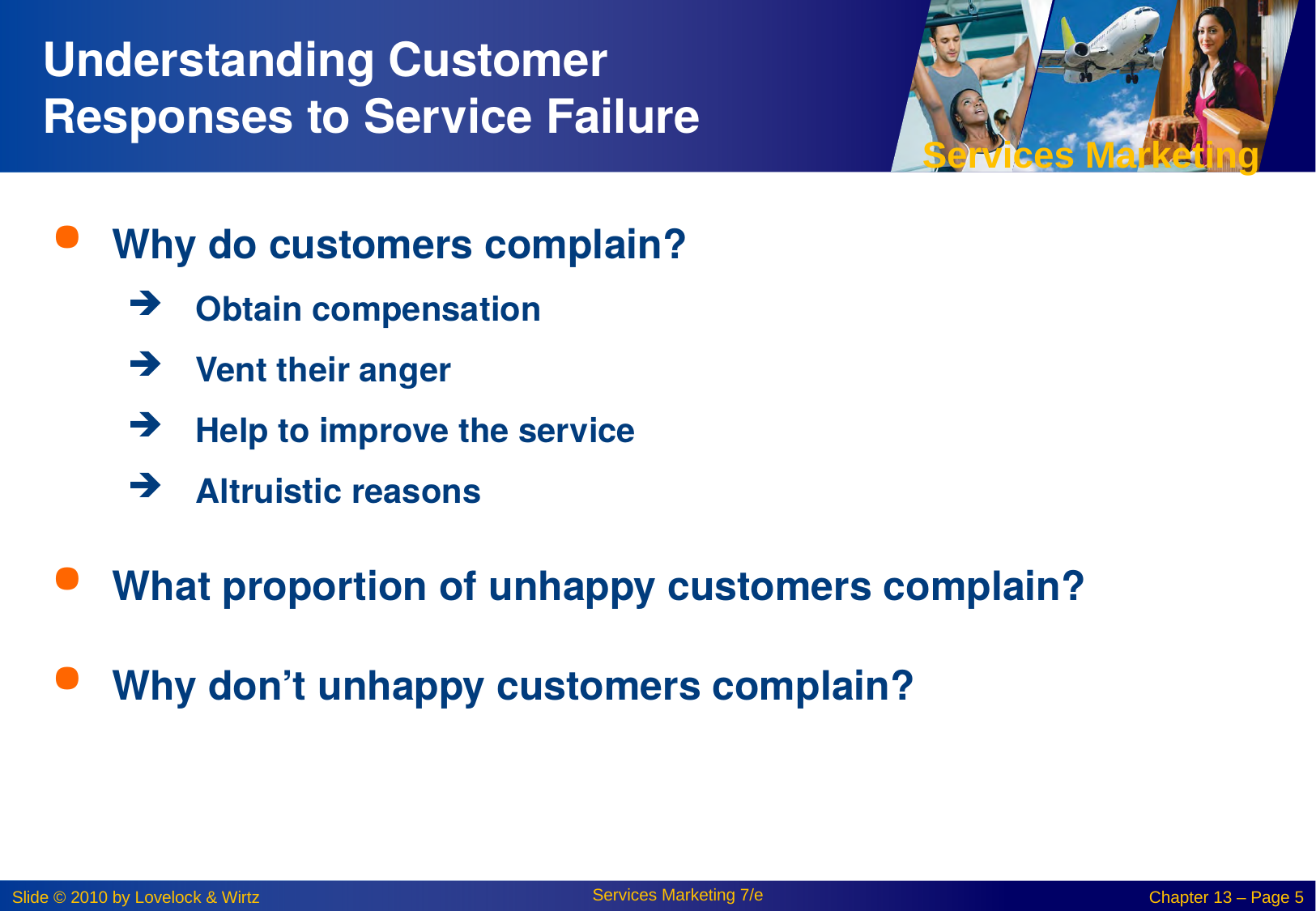

# Understanding Customer Responses to Service Failure
Why do customers complain?
Obtain compensation
Vent their anger
Help to improve the service
Altruistic reasons
What proportion of unhappy customers complain?
Why don’t unhappy customers complain?